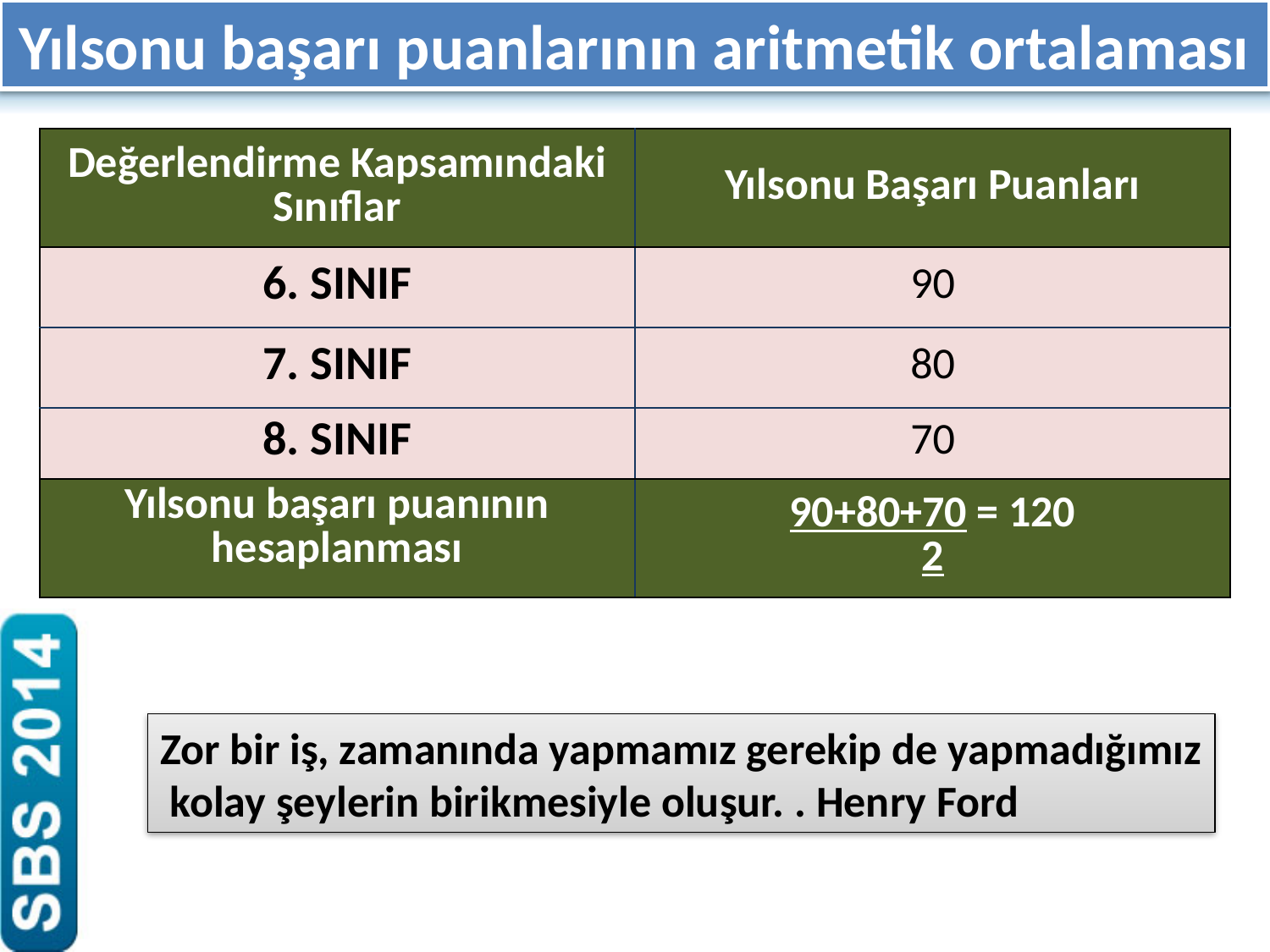

Yılsonu başarı puanlarının aritmetik ortalaması
| Değerlendirme Kapsamındaki Sınıflar | Yılsonu Başarı Puanları |
| --- | --- |
| 6. SINIF | 90 |
| 7. SINIF | 80 |
| 8. SINIF | 70 |
| Yılsonu başarı puanının hesaplanması | 90+80+70 = 120 2 |
Zor bir iş, zamanında yapmamız gerekip de yapmadığımız
 kolay şeylerin birikmesiyle oluşur. . Henry Ford